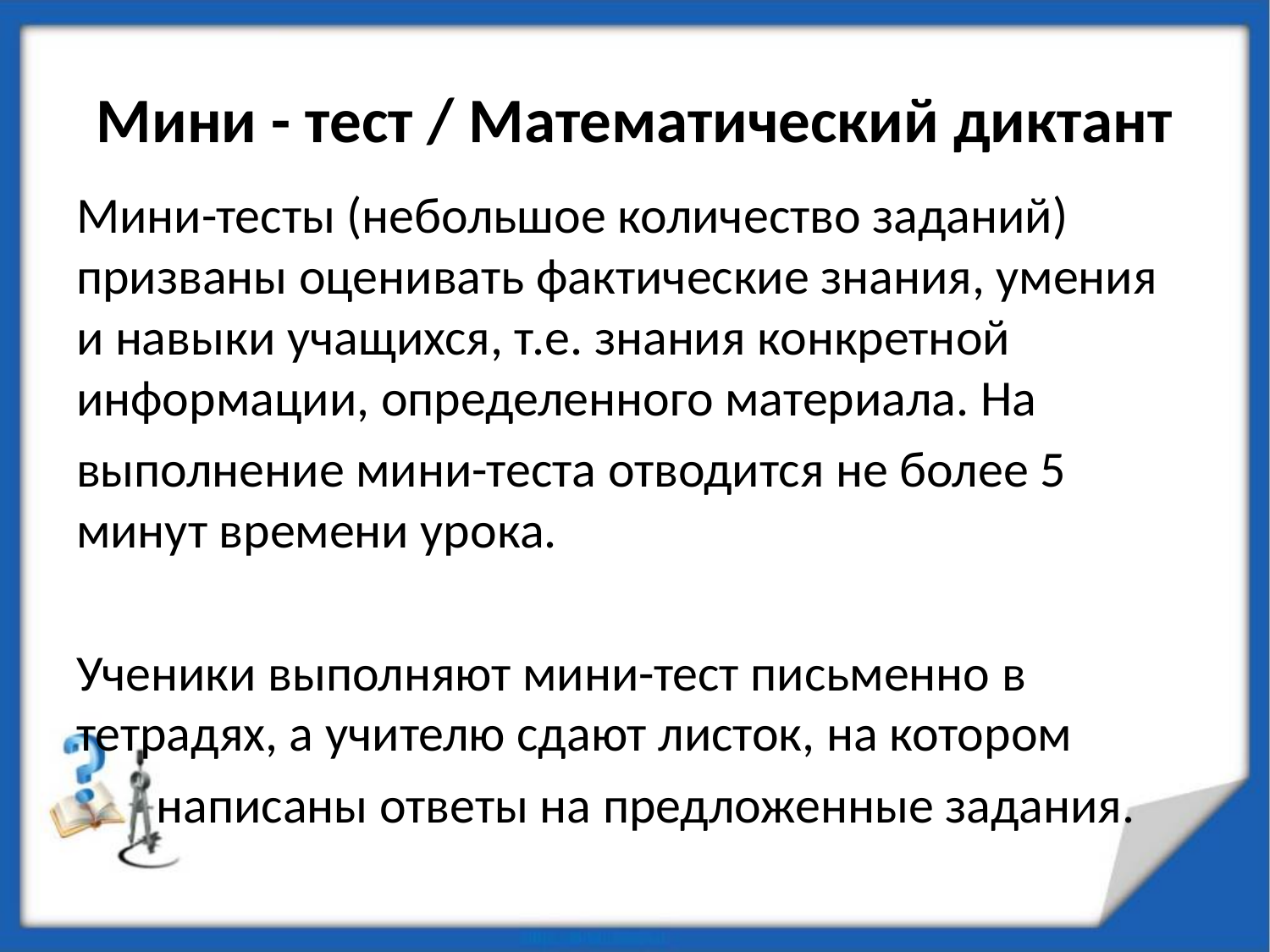

# Мини - тест / Математический диктант
Мини-тесты (небольшое количество заданий) призваны оценивать фактические знания, умения и навыки учащихся, т.е. знания конкретной информации, определенного материала. На
выполнение мини-теста отводится не более 5 минут времени урока.

Ученики выполняют мини-тест письменно в тетрадях, а учителю сдают листок, на котором
       написаны ответы на предложенные задания.